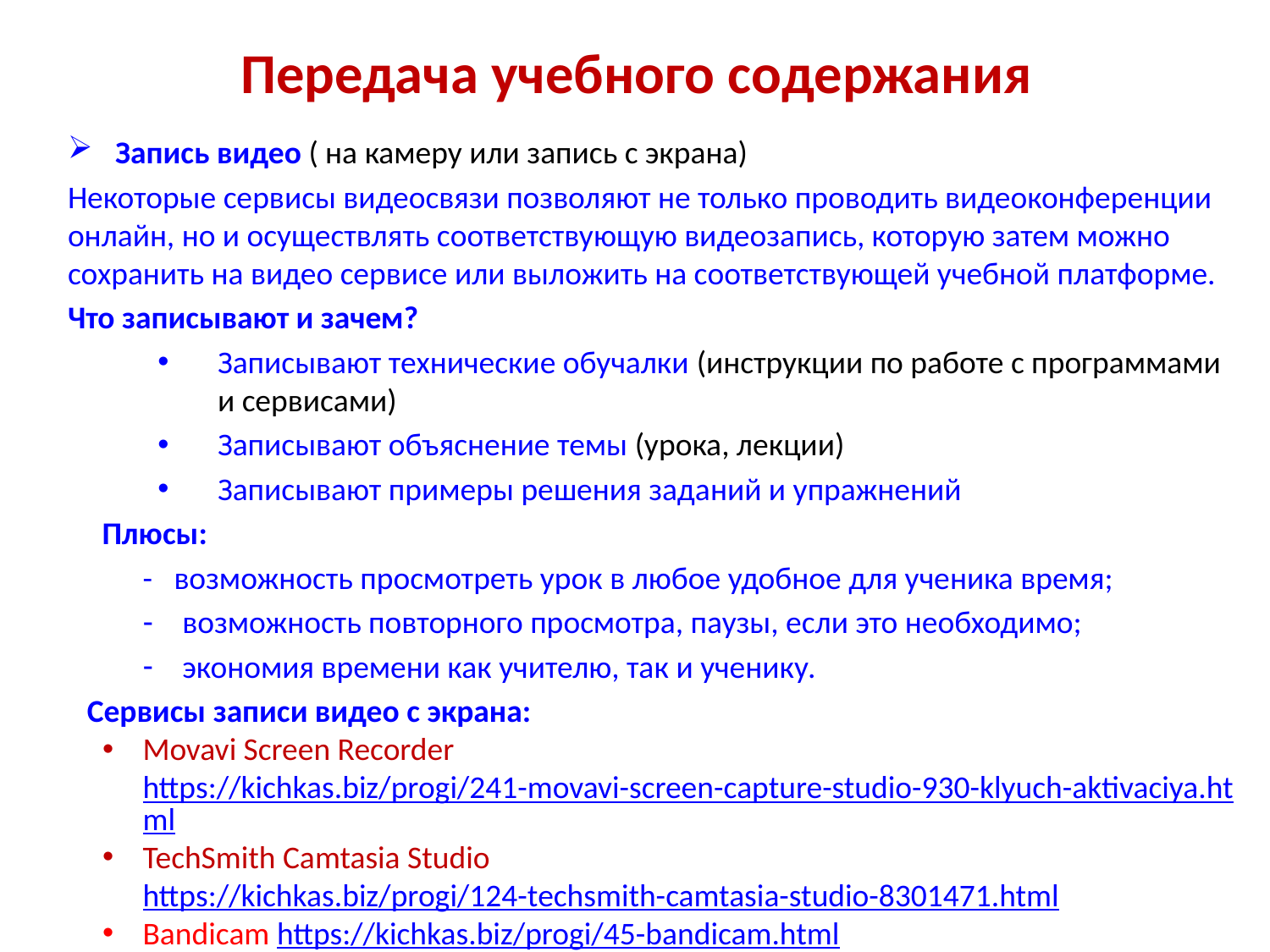

# Передача учебного содержания
Запись видео ( на камеру или запись с экрана)
Некоторые сервисы видеосвязи позволяют не только проводить видеоконференции онлайн, но и осуществлять соответствующую видеозапись, которую затем можно сохранить на видео сервисе или выложить на соответствующей учебной платформе.
Что записывают и зачем?
Записывают технические обучалки (инструкции по работе с программами и сервисами)
Записывают объяснение темы (урока, лекции)
Записывают примеры решения заданий и упражнений
Плюсы:
-   возможность просмотреть урок в любое удобное для ученика время;
возможность повторного просмотра, паузы, если это необходимо;
экономия времени как учителю, так и ученику.
Сервисы записи видео с экрана:
Movavi Screen Recorder  https://kichkas.biz/progi/241-movavi-screen-capture-studio-930-klyuch-aktivaciya.html
TechSmith Camtasia Studio  https://kichkas.biz/progi/124-techsmith-camtasia-studio-8301471.html
Bandicam https://kichkas.biz/progi/45-bandicam.html